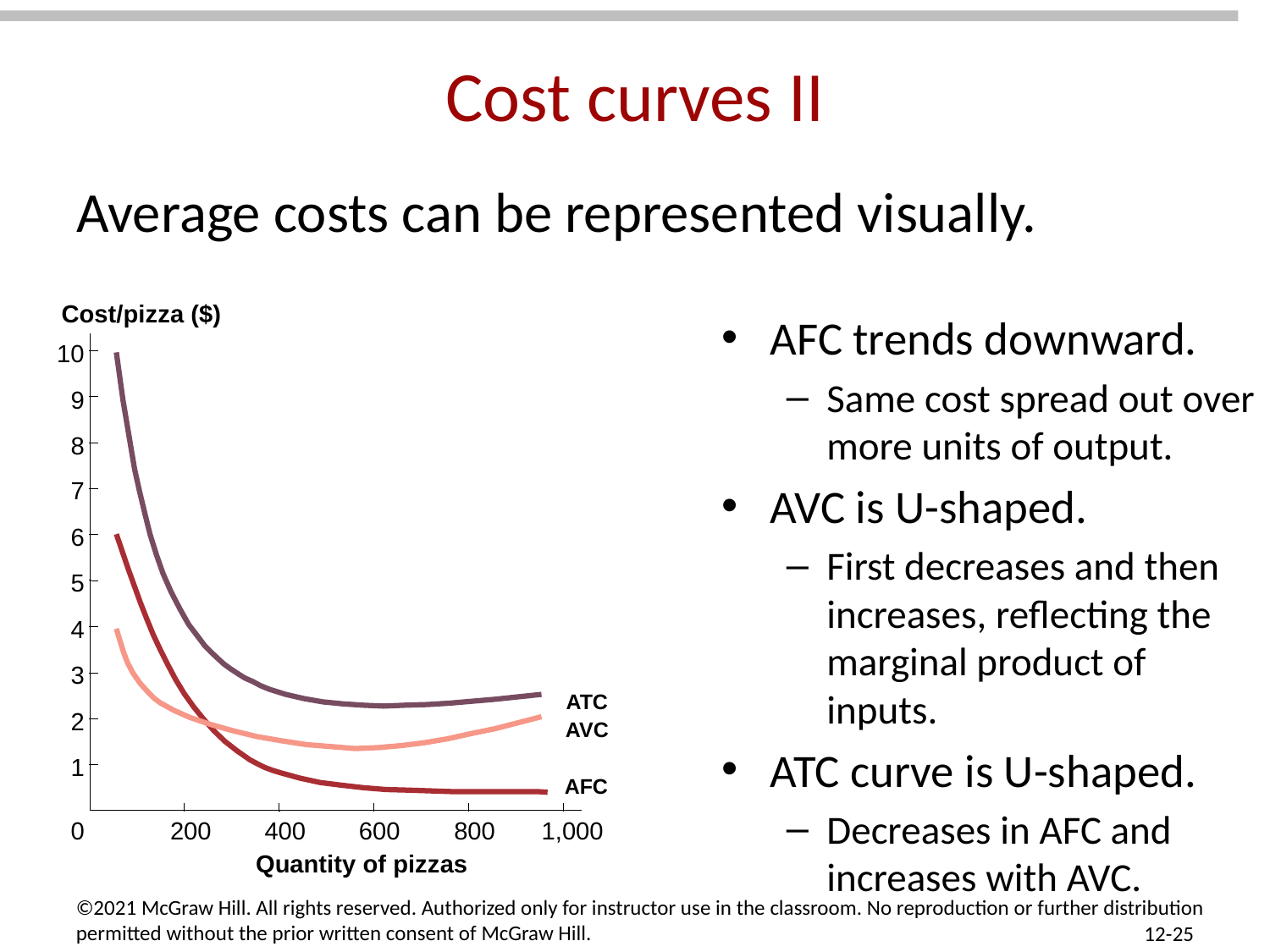

# Cost curves II
Average costs can be represented visually.
Cost/pizza ($)
AFC trends downward.
Same cost spread out over more units of output.
AVC is U-shaped.
First decreases and then increases, reflecting the marginal product of inputs.
ATC curve is U-shaped.
Decreases in AFC and increases with AVC.

10

9

8

7

6

5

4

3

ATC
2
AVC

1

AFC

0
200
400
600
800
1,000
Quantity of pizzas